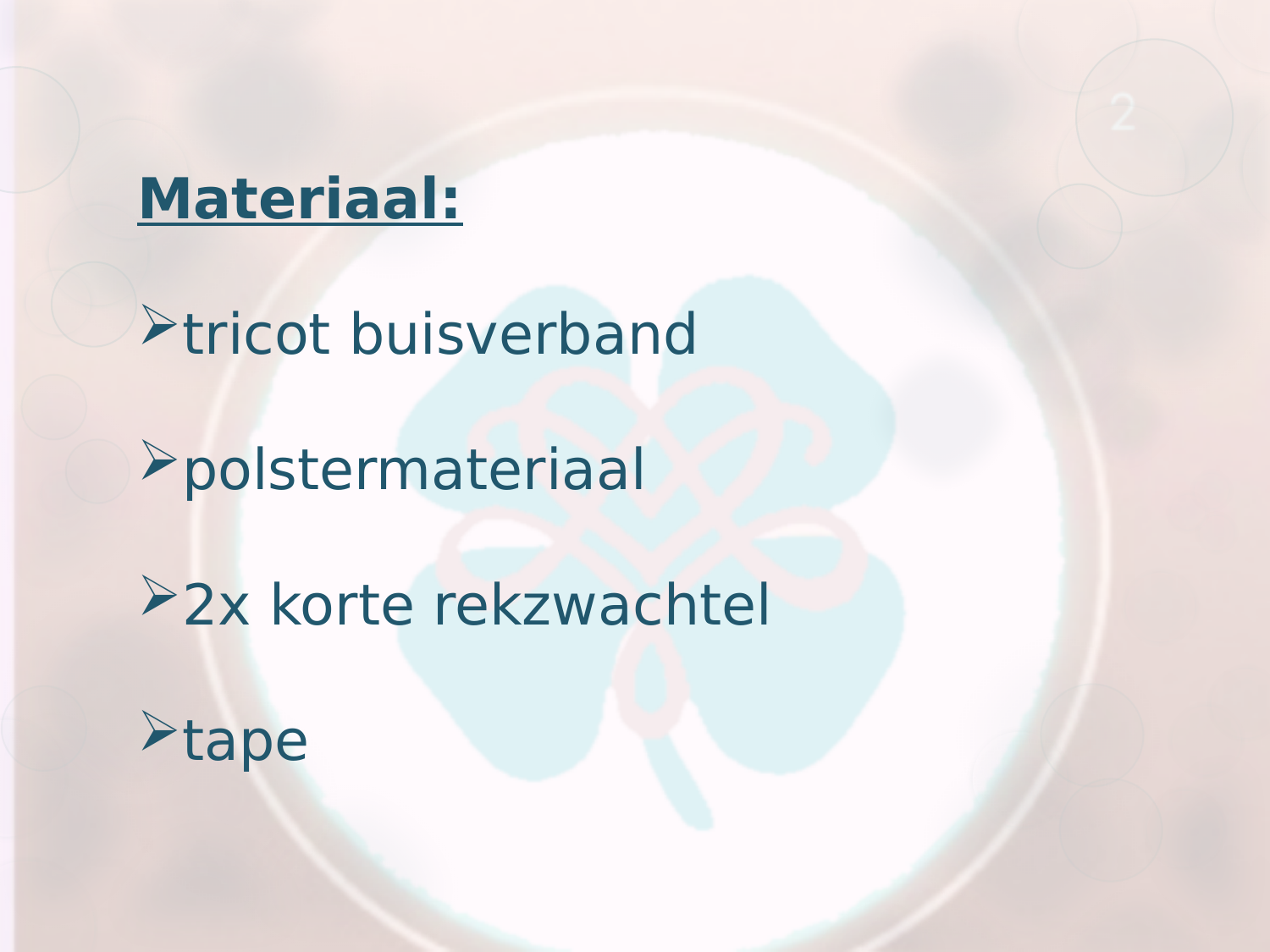

Materiaal:

tricot buisverband

polstermateriaal

2x korte rekzwachtel

tape